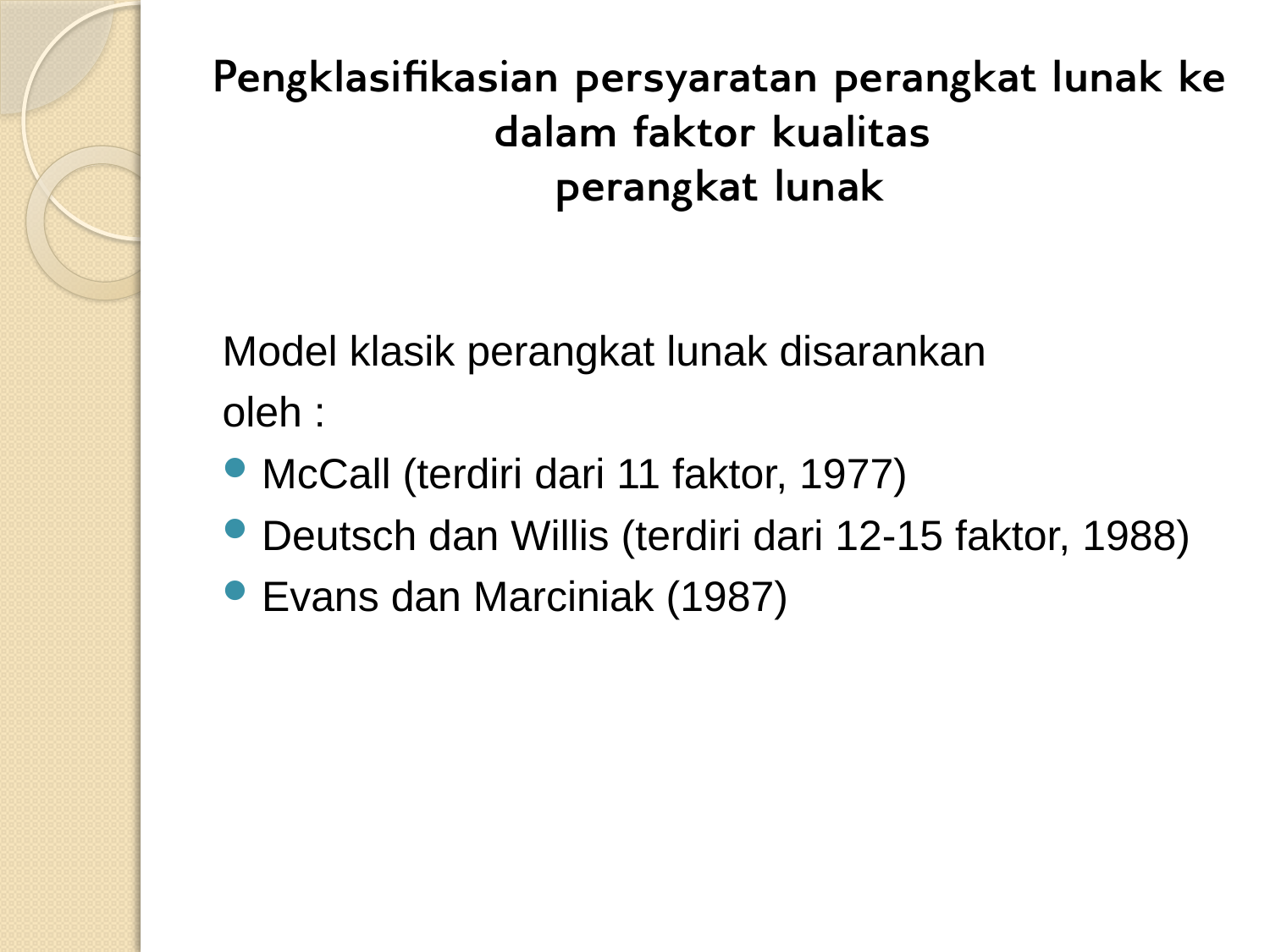

# Pengklasifikasian persyaratan perangkat lunak ke dalam faktor kualitas perangkat lunak
Model klasik perangkat lunak disarankan
oleh :
McCall (terdiri dari 11 faktor, 1977)
Deutsch dan Willis (terdiri dari 12-15 faktor, 1988)
Evans dan Marciniak (1987)